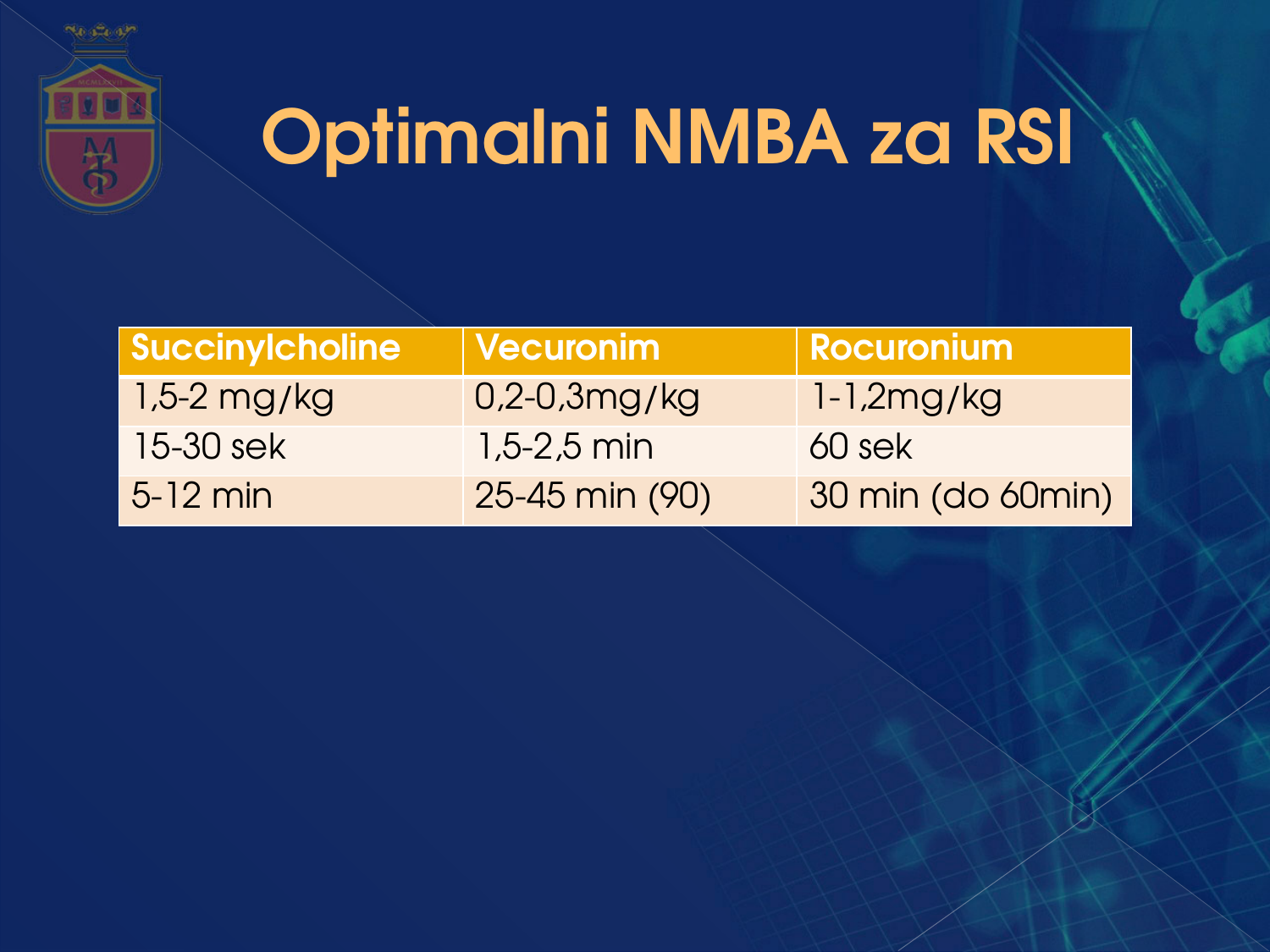

# Optimalni NMBA za RSI
| Succinylcholine | Vecuronim | Rocuronium |
| --- | --- | --- |
| 1,5-2 mg/kg | 0,2-0,3mg/kg | 1-1,2mg/kg |
| 15-30 sek | 1,5-2,5 min | 60 sek |
| 5-12 min | 25-45 min (90) | 30 min (do 60min) |